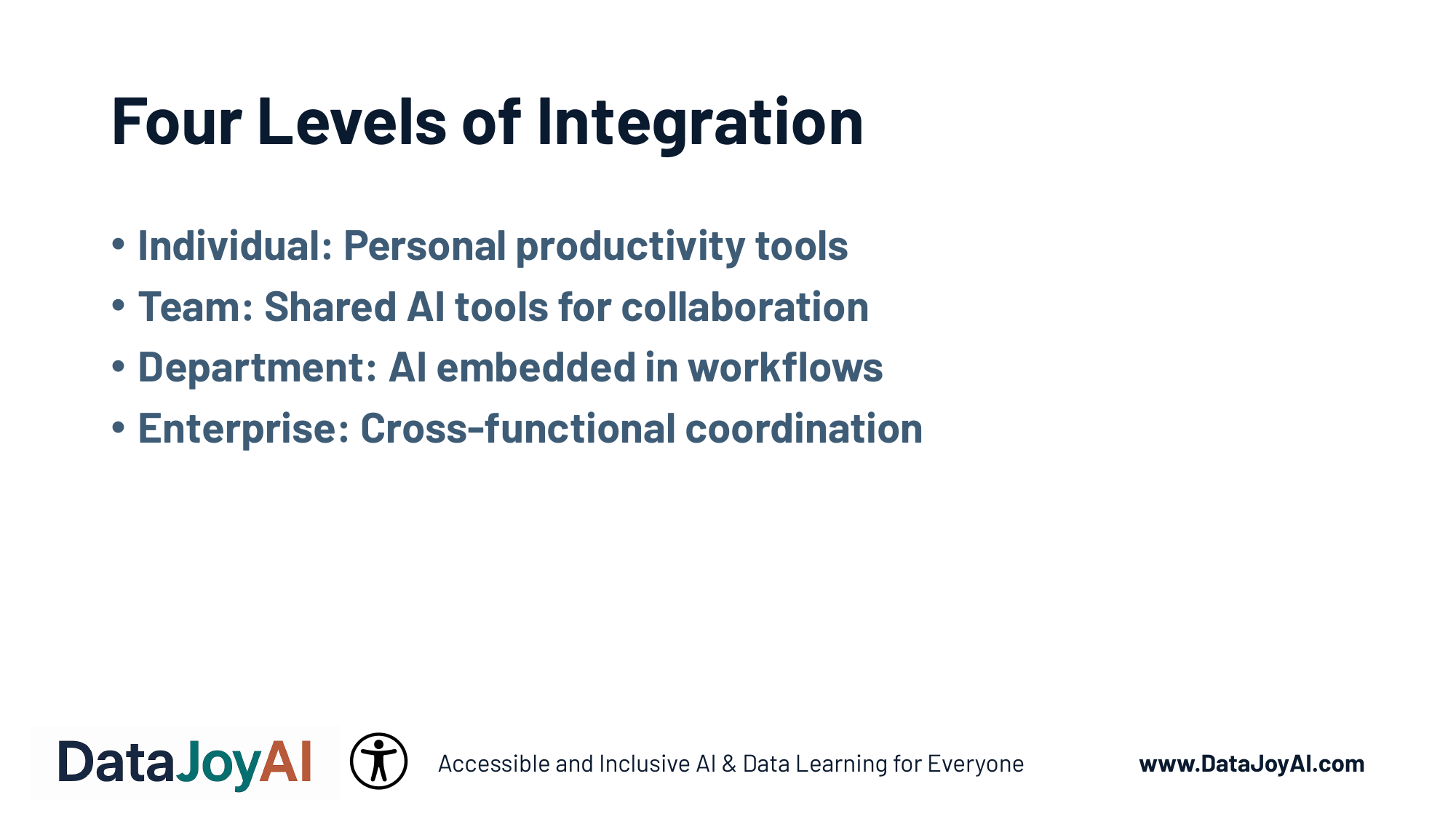

# Four Levels of Integration
Individual: Personal productivity tools
Team: Shared AI tools for collaboration
Department: AI embedded in workflows
Enterprise: Cross-functional coordination